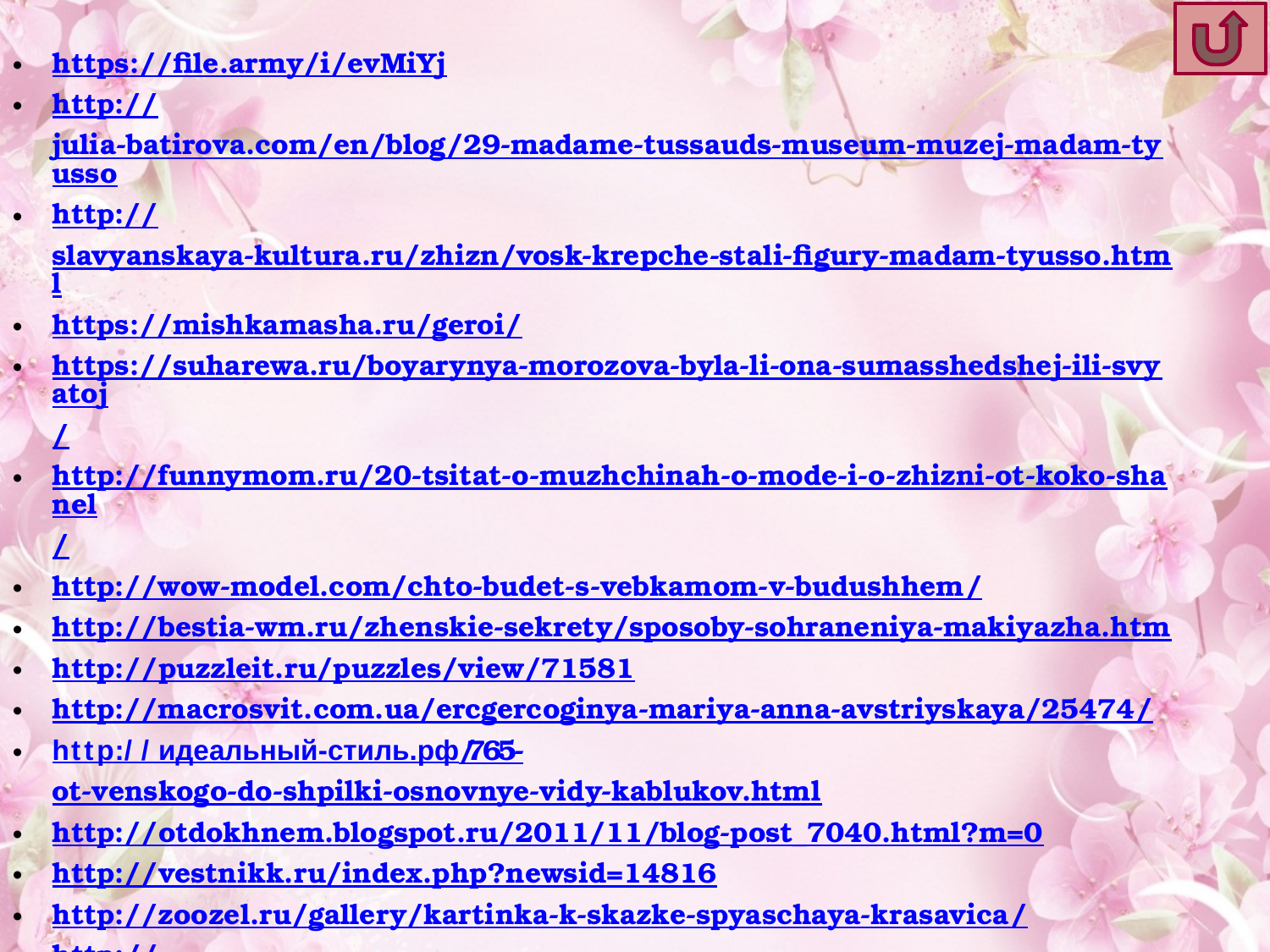

https://file.army/i/evMiYj
http://julia-batirova.com/en/blog/29-madame-tussauds-museum-muzej-madam-tyusso
http://slavyanskaya-kultura.ru/zhizn/vosk-krepche-stali-figury-madam-tyusso.html
https://mishkamasha.ru/geroi/
https://suharewa.ru/boyarynya-morozova-byla-li-ona-sumasshedshej-ili-svyatoj/
http://funnymom.ru/20-tsitat-o-muzhchinah-o-mode-i-o-zhizni-ot-koko-shanel/
http://wow-model.com/chto-budet-s-vebkamom-v-budushhem/
http://bestia-wm.ru/zhenskie-sekrety/sposoby-sohraneniya-makiyazha.htm
http://puzzleit.ru/puzzles/view/71581
http://macrosvit.com.ua/ercgercoginya-mariya-anna-avstriyskaya/25474/
http://идеальный-стиль.рф/765-ot-venskogo-do-shpilki-osnovnye-vidy-kablukov.html
http://otdokhnem.blogspot.ru/2011/11/blog-post_7040.html?m=0
http://vestnikk.ru/index.php?newsid=14816
http://zoozel.ru/gallery/kartinka-k-skazke-spyaschaya-krasavica/
http://furmur.ru/stil/obuv/v-chem-prevoshodstvo-zhenskih-tufel-na-vysokom-kabluke.html
http://severnoebutovomedia.ru/news/moskovskie-novosti/na-ushi-mashinistov-moskovskogo-metro-prikrepyat-spetsialnye-datchiki/
http://www.toonvectors.com/clip-art/cartoon-laundry-of-love/50585